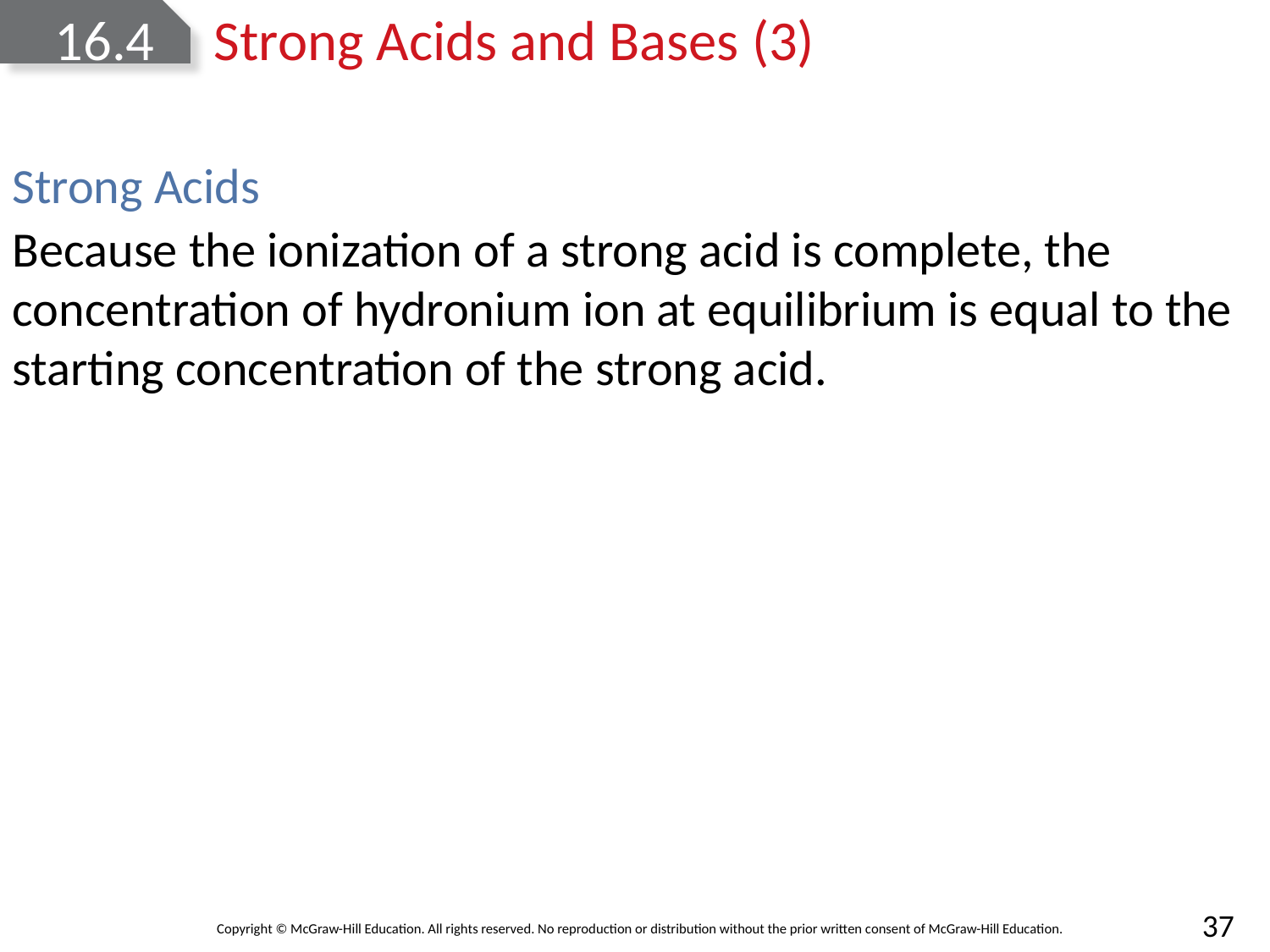

# 16.4	Strong Acids and Bases (3)
Strong Acids
Because the ionization of a strong acid is complete, the concentration of hydronium ion at equilibrium is equal to the starting concentration of the strong acid.